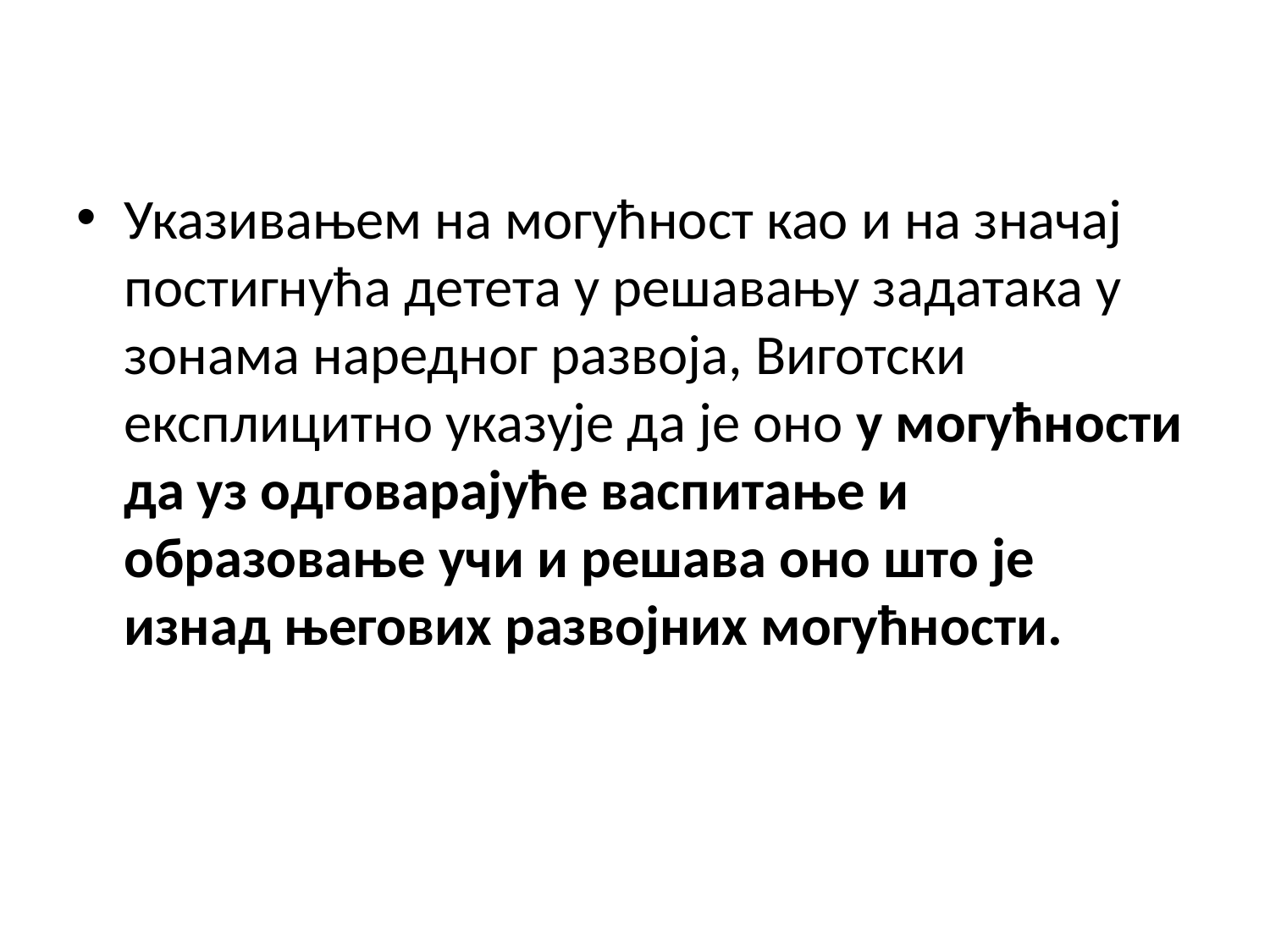

Указивањем на могућност као и на значај постигнућа детета у решавању задатака у зонама наредног развоја, Виготски експлицитно указује да је оно у могућности да уз одговарајуће васпитање и образовање учи и решава оно што је изнад његових развојних могућности.